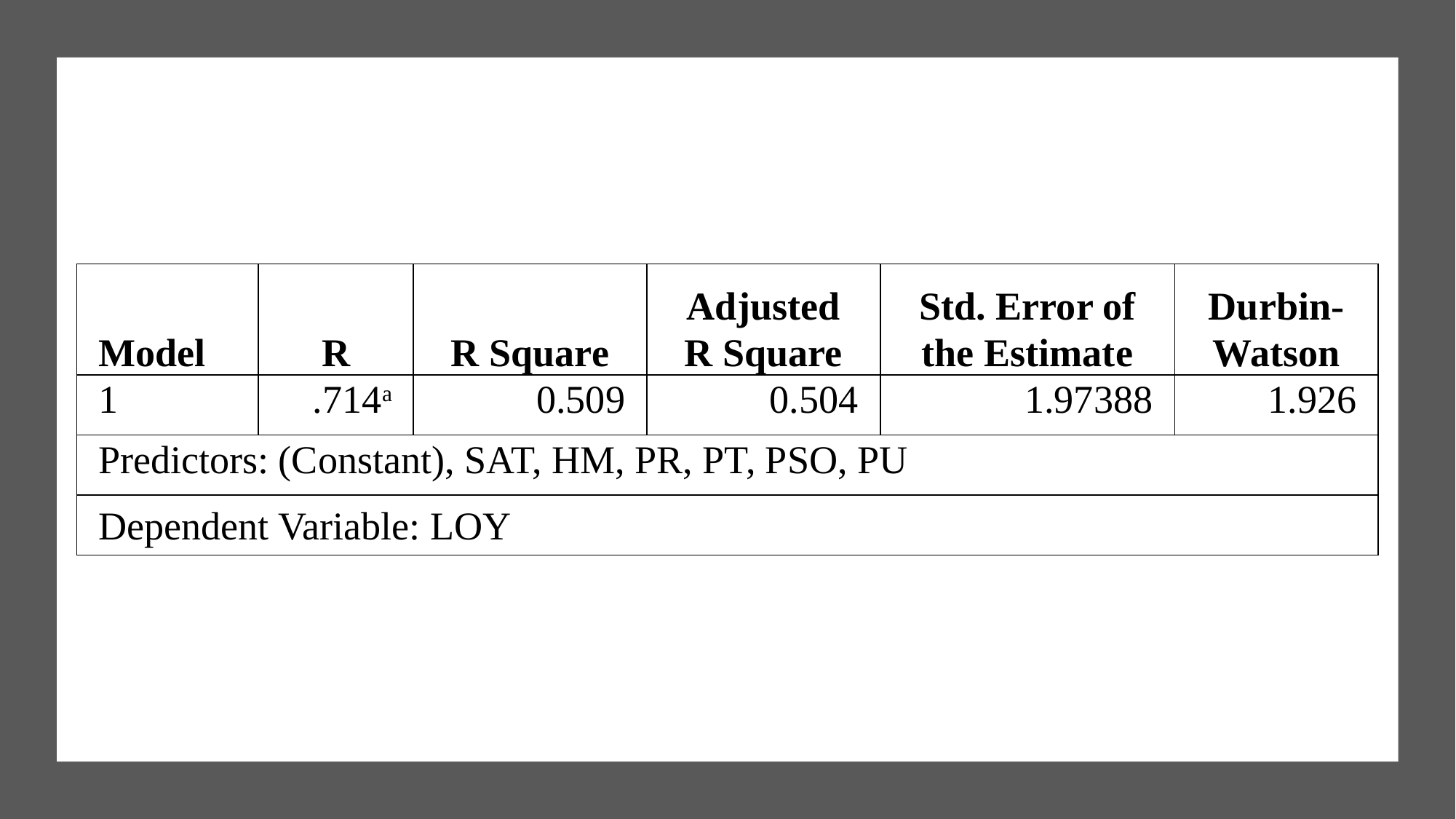

| Model | R | R Square | Adjusted R Square | Std. Error of the Estimate | Durbin-Watson |
| --- | --- | --- | --- | --- | --- |
| 1 | .714a | 0.509 | 0.504 | 1.97388 | 1.926 |
| Predictors: (Constant), SAT, HM, PR, PT, PSO, PU |  |  |  |  |  |
| Dependent Variable: LOY |  |  |  |  |  |